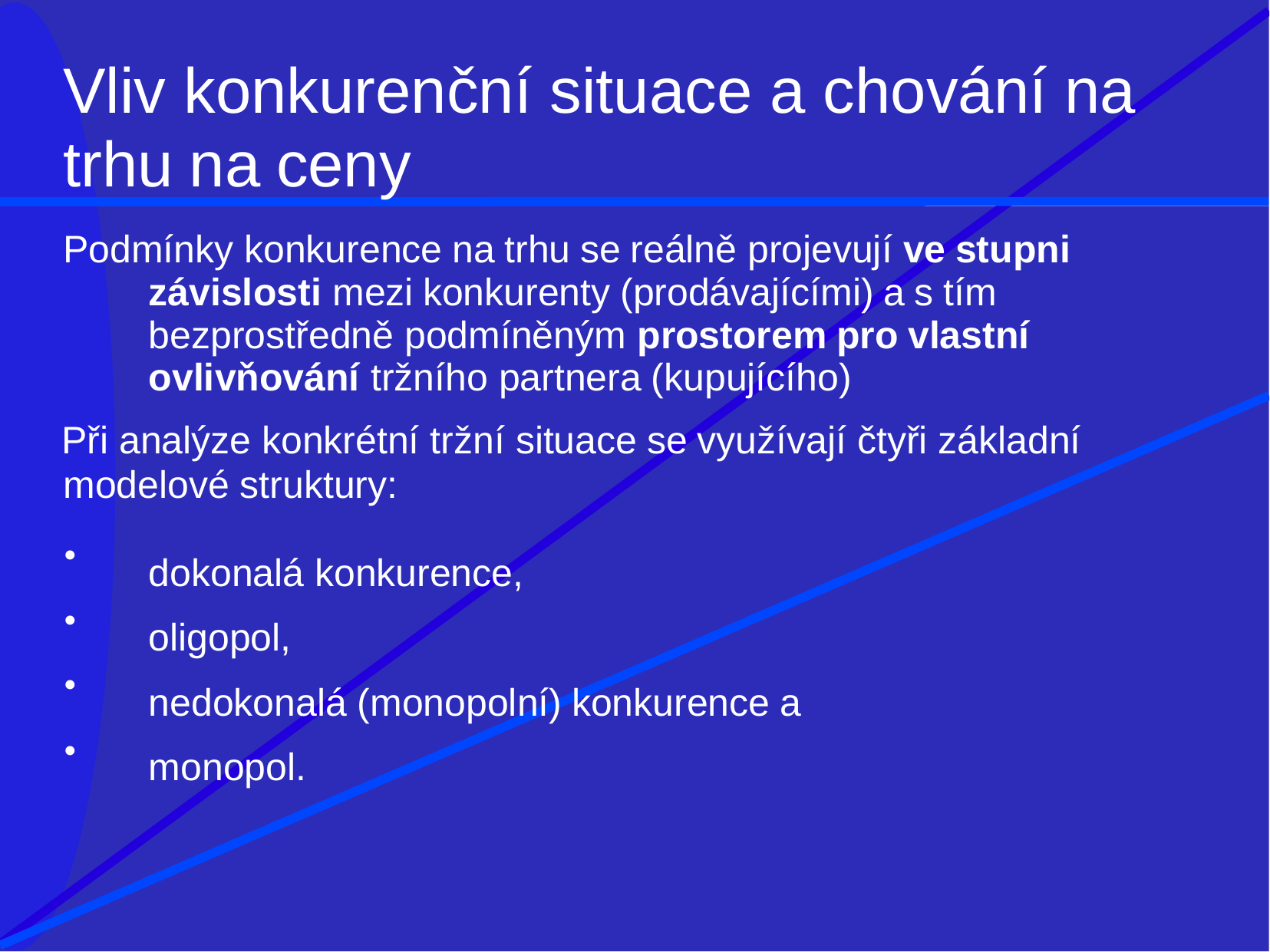

# Vliv konkurenční situace a chování na
trhu na ceny
Podmínky konkurence na trhu se reálně projevují ve stupni závislosti mezi konkurenty (prodávajícími) a s tím bezprostředně podmíněným prostorem pro vlastní ovlivňování tržního partnera (kupujícího)
Při analýze konkrétní tržní situace se využívají čtyři základní
modelové struktury:
dokonalá konkurence, oligopol,
nedokonalá (monopolní) konkurence a monopol.
•
•
•
•